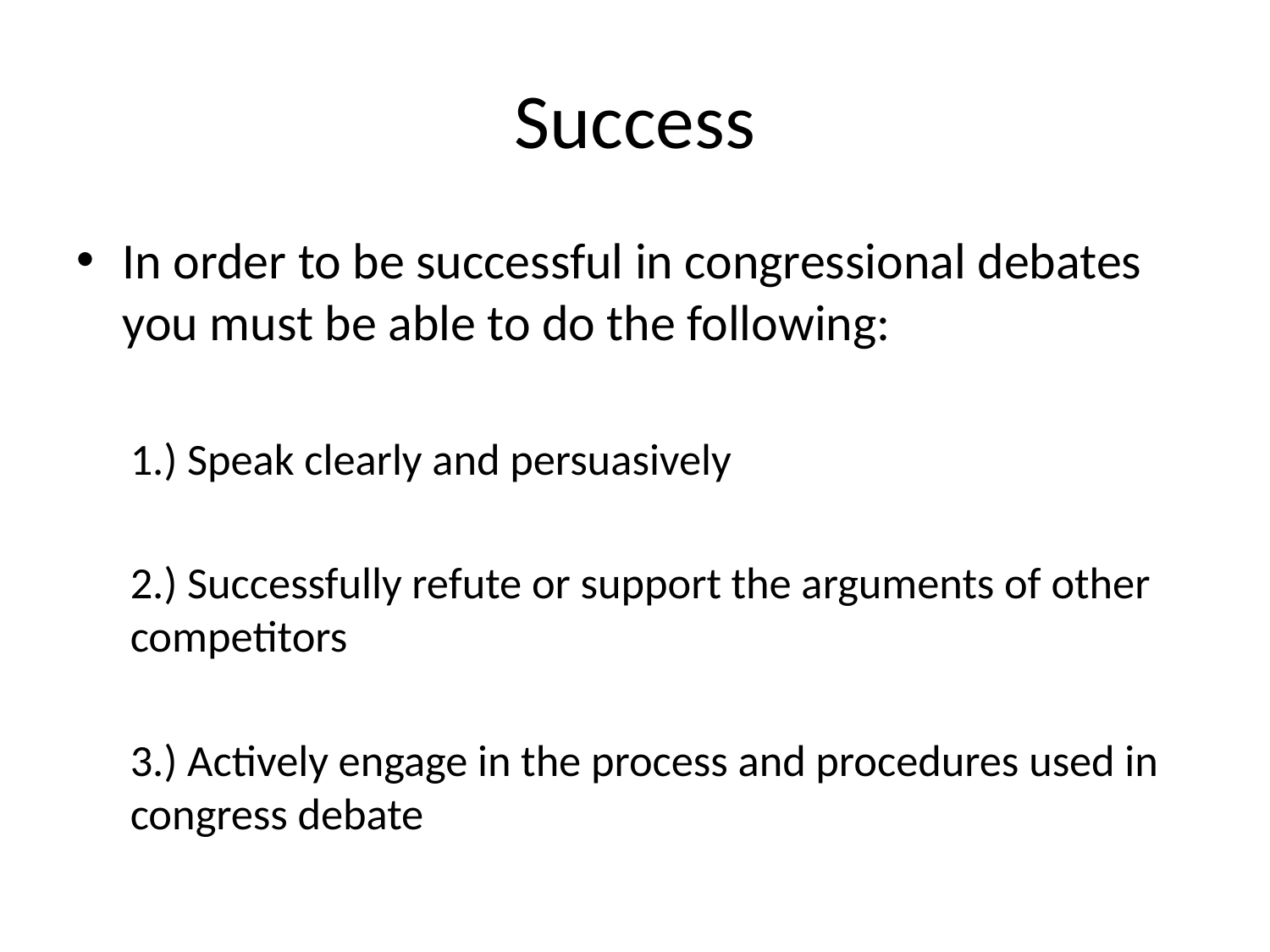

# Success
In order to be successful in congressional debates you must be able to do the following:

1.) Speak clearly and persuasively

2.) Successfully refute or support the arguments of other competitors

3.) Actively engage in the process and procedures used in congress debate